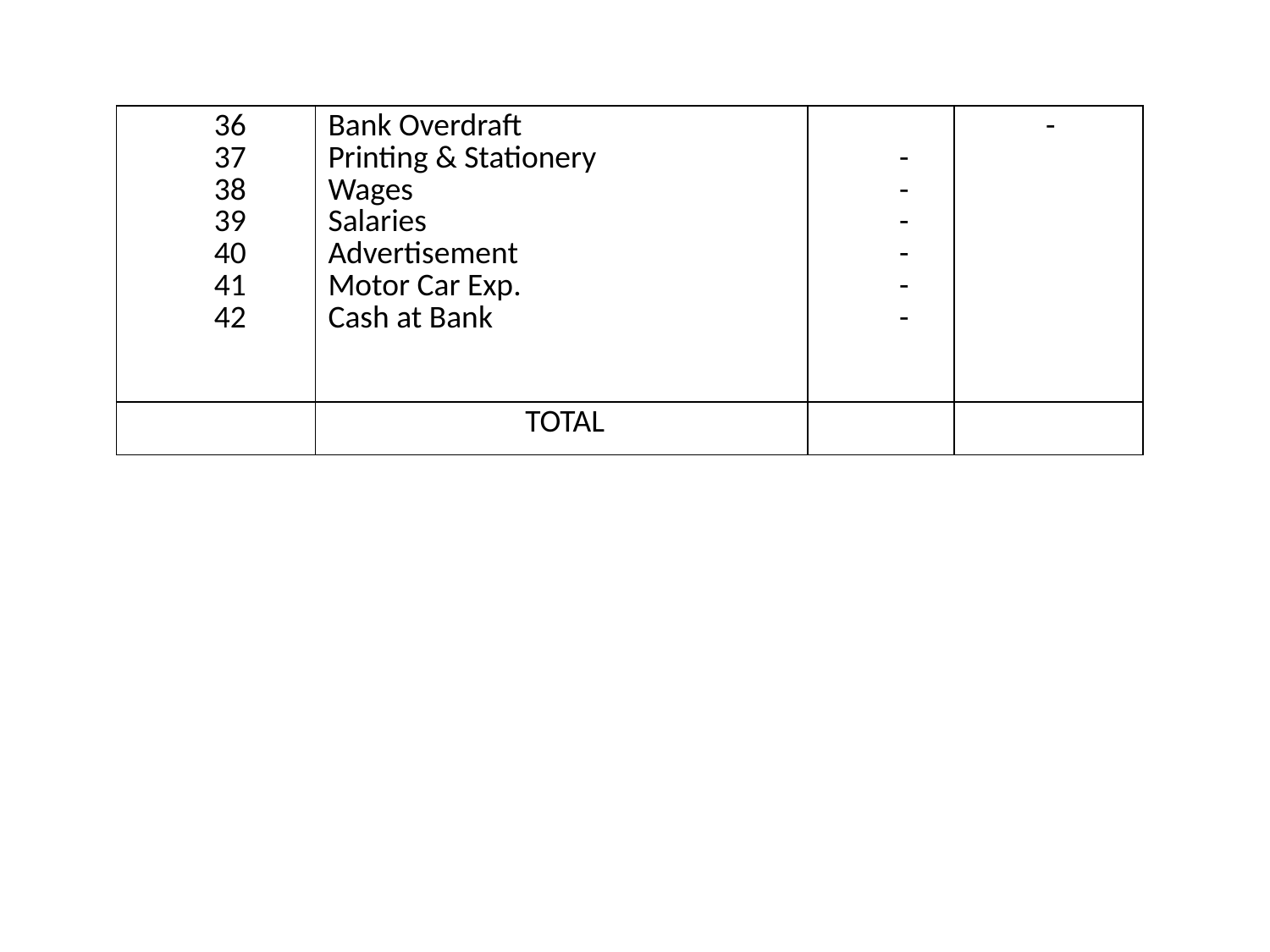

| 36 37 38 39 40 41 42 | Bank Overdraft Printing & Stationery Wages Salaries Advertisement Motor Car Exp. Cash at Bank | - - - - - - | - |
| --- | --- | --- | --- |
|  | TOTAL |  |  |